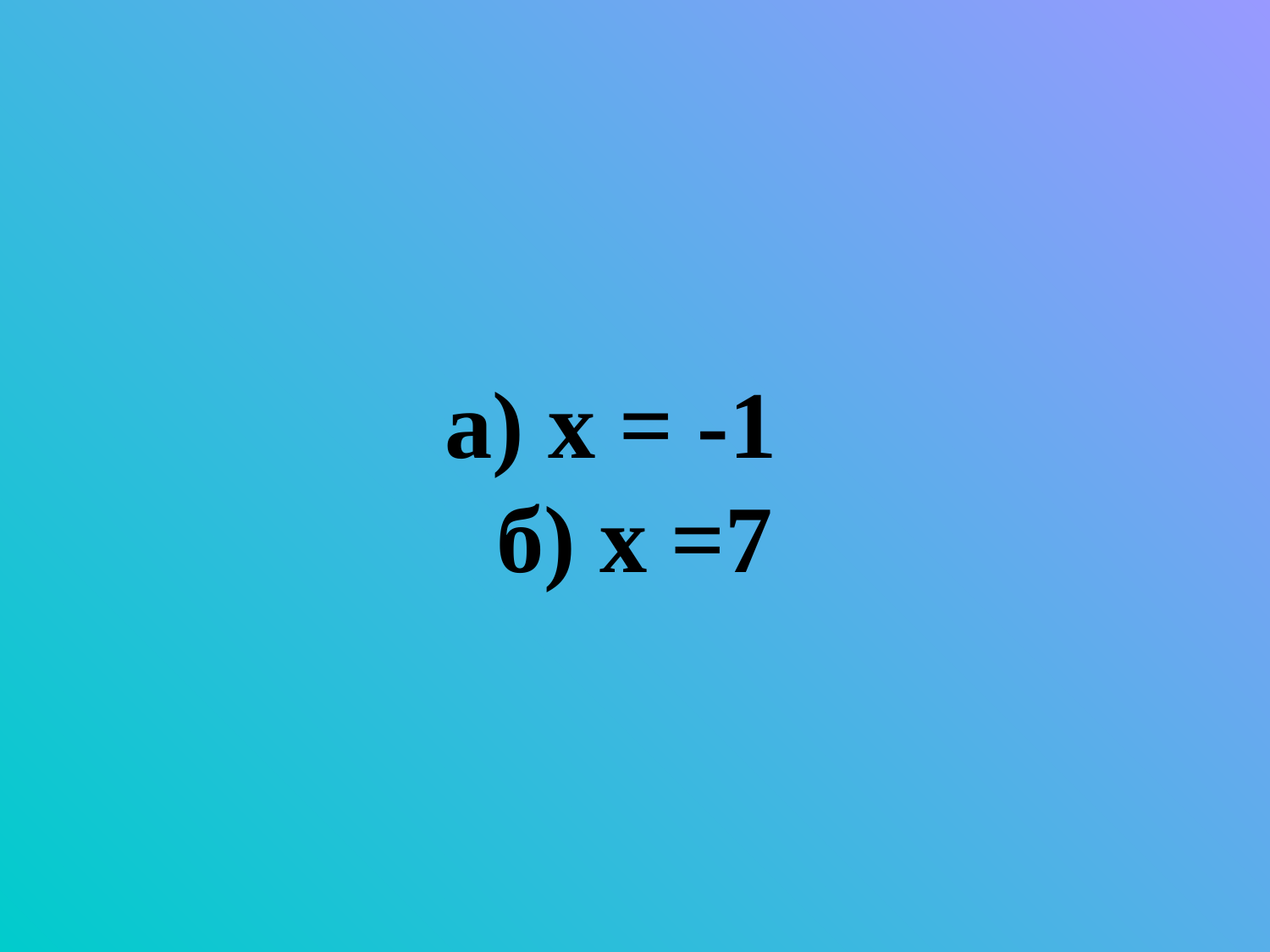

# а) х = -1 б) х =7